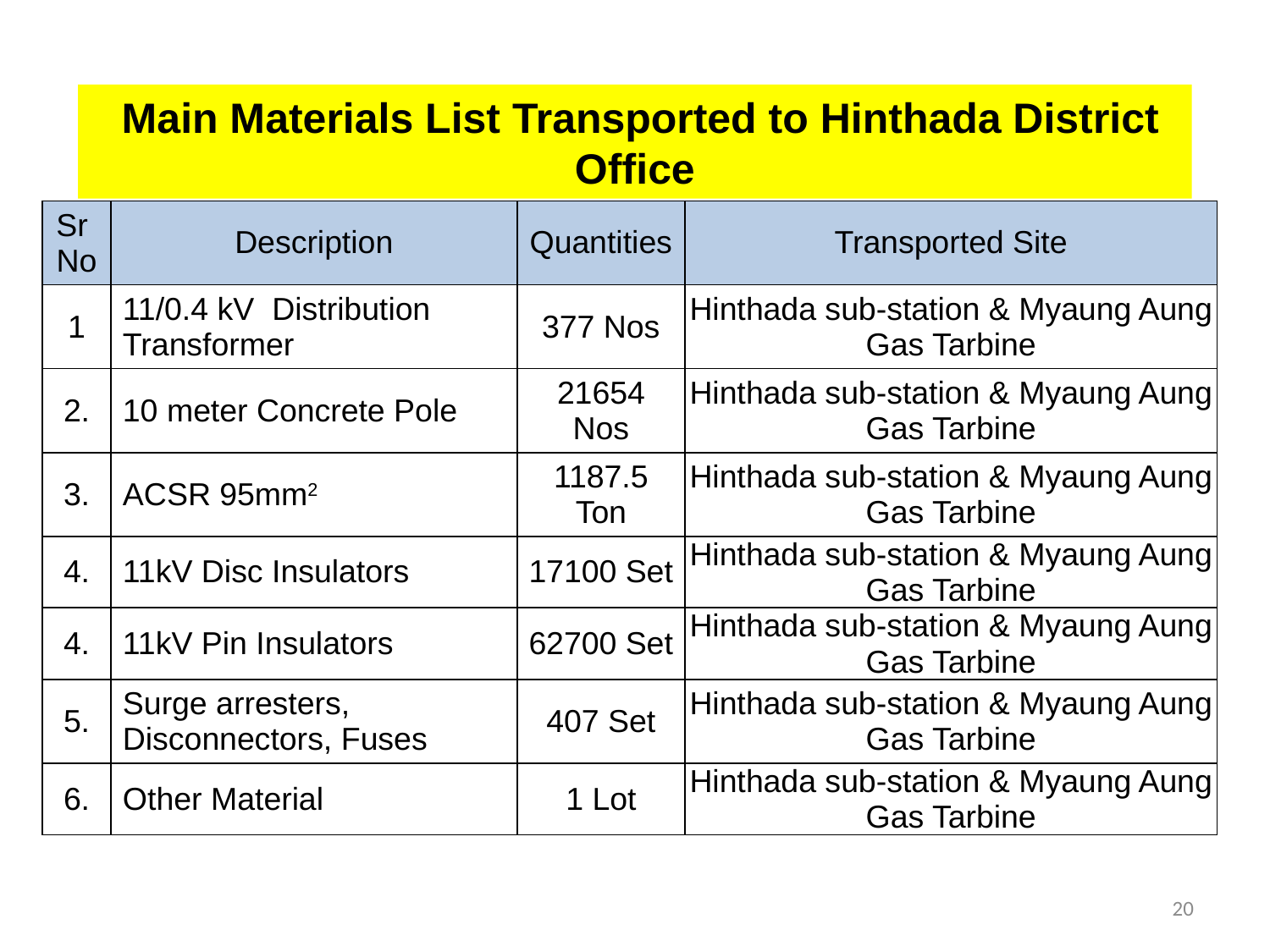

Main Materials List Transported to Hinthada District Office
| Sr No | Description | Quantities | Transported Site |
| --- | --- | --- | --- |
| 1 | 11/0.4 kV Distribution Transformer | 377 Nos | Hinthada sub-station & Myaung Aung Gas Tarbine |
| 2. | 10 meter Concrete Pole | 21654 Nos | Hinthada sub-station & Myaung Aung Gas Tarbine |
| 3. | ACSR 95mm2 | 1187.5 Ton | Hinthada sub-station & Myaung Aung Gas Tarbine |
| 4. | 11kV Disc Insulators | 17100 Set | Hinthada sub-station & Myaung Aung Gas Tarbine |
| 4. | 11kV Pin Insulators | 62700 Set | Hinthada sub-station & Myaung Aung Gas Tarbine |
| 5. | Surge arresters, Disconnectors, Fuses | 407 Set | Hinthada sub-station & Myaung Aung Gas Tarbine |
| 6. | Other Material | 1 Lot | Hinthada sub-station & Myaung Aung Gas Tarbine |
20